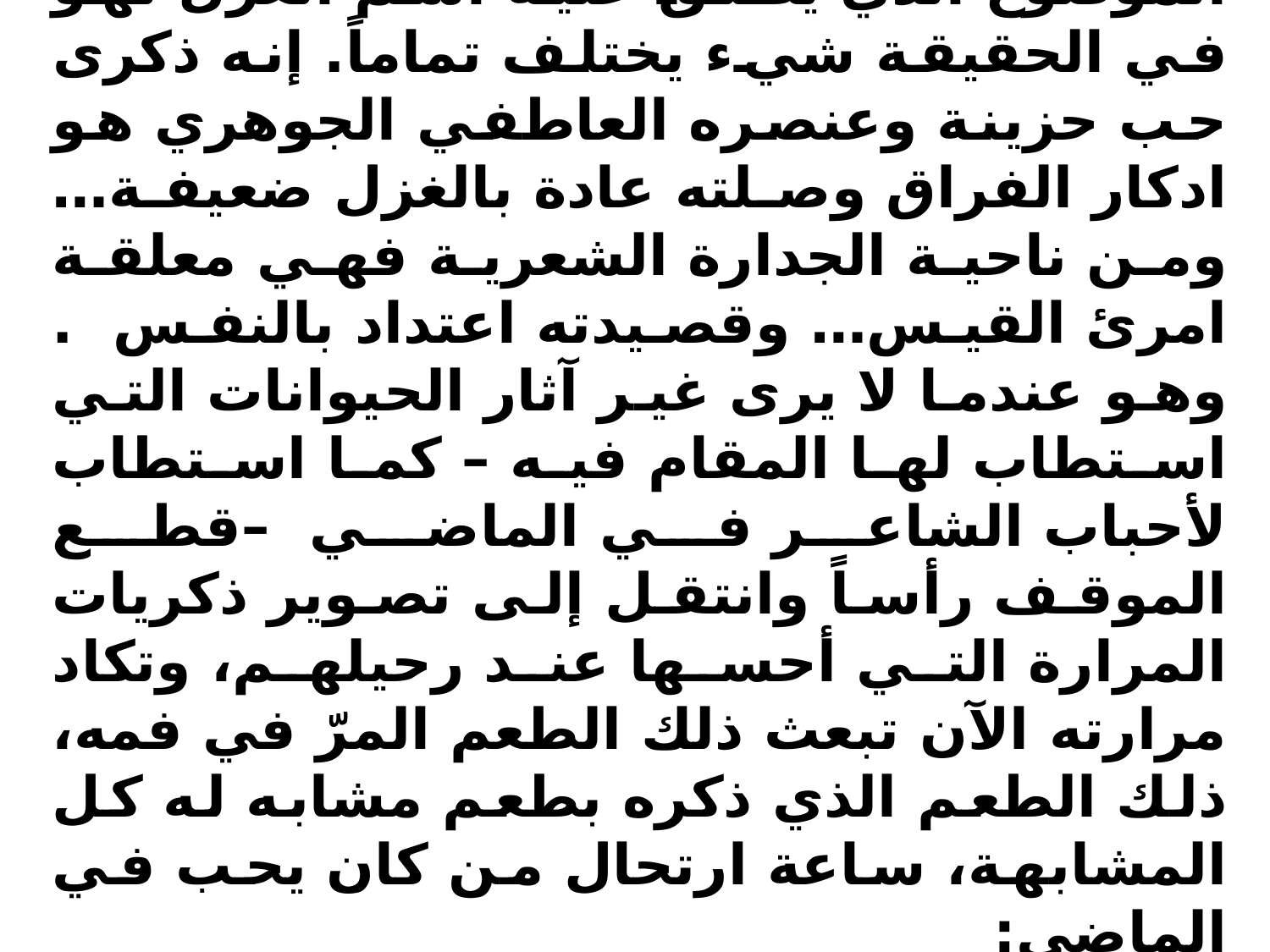

ويقول جب في هذا الصدد:  إن هذا الموضوع الذي يطلق عليه اسم الغزل لهو في الحقيقة شيء يختلف تماماً. إنه ذكرى حب حزينة وعنصره العاطفي الجوهري هو ادكار الفراق وصلته عادة بالغزل ضعيفة… ومن ناحية الجدارة الشعرية فهي معلقة امرئ القيس… وقصيدته اعتداد بالنفس  . وهو عندما لا يرى غير آثار الحيوانات التي استطاب لها المقام فيه – كما استطاب لأحباب الشاعر في الماضي  –قطع الموقف رأساً وانتقل إلى تصوير ذكريات المرارة التي أحسها عند رحيلهم، وتكاد مرارته الآن تبعث ذلك الطعم المرّ في فمه، ذلك الطعم الذي ذكره بطعم مشابه له كل المشابهة، ساعة ارتحال من كان يحب في الماضي: